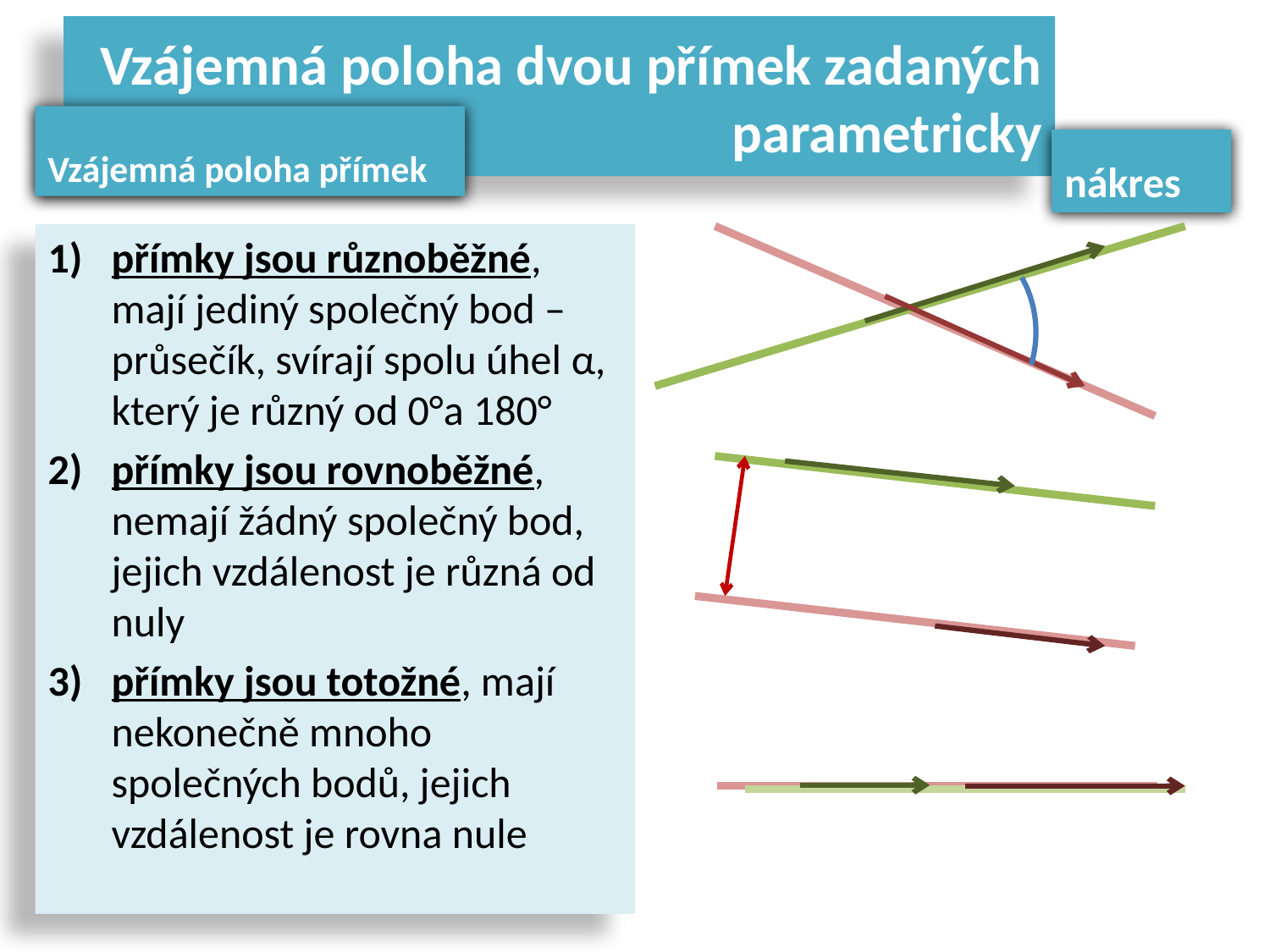

# Vzájemná poloha dvou přímek zadaných parametricky
Vzájemná poloha přímek
nákres
přímky jsou různoběžné, mají jediný společný bod – průsečík, svírají spolu úhel α, který je různý od 0°a 180°
přímky jsou rovnoběžné, nemají žádný společný bod, jejich vzdálenost je různá od nuly
přímky jsou totožné, mají nekonečně mnoho společných bodů, jejich vzdálenost je rovna nule